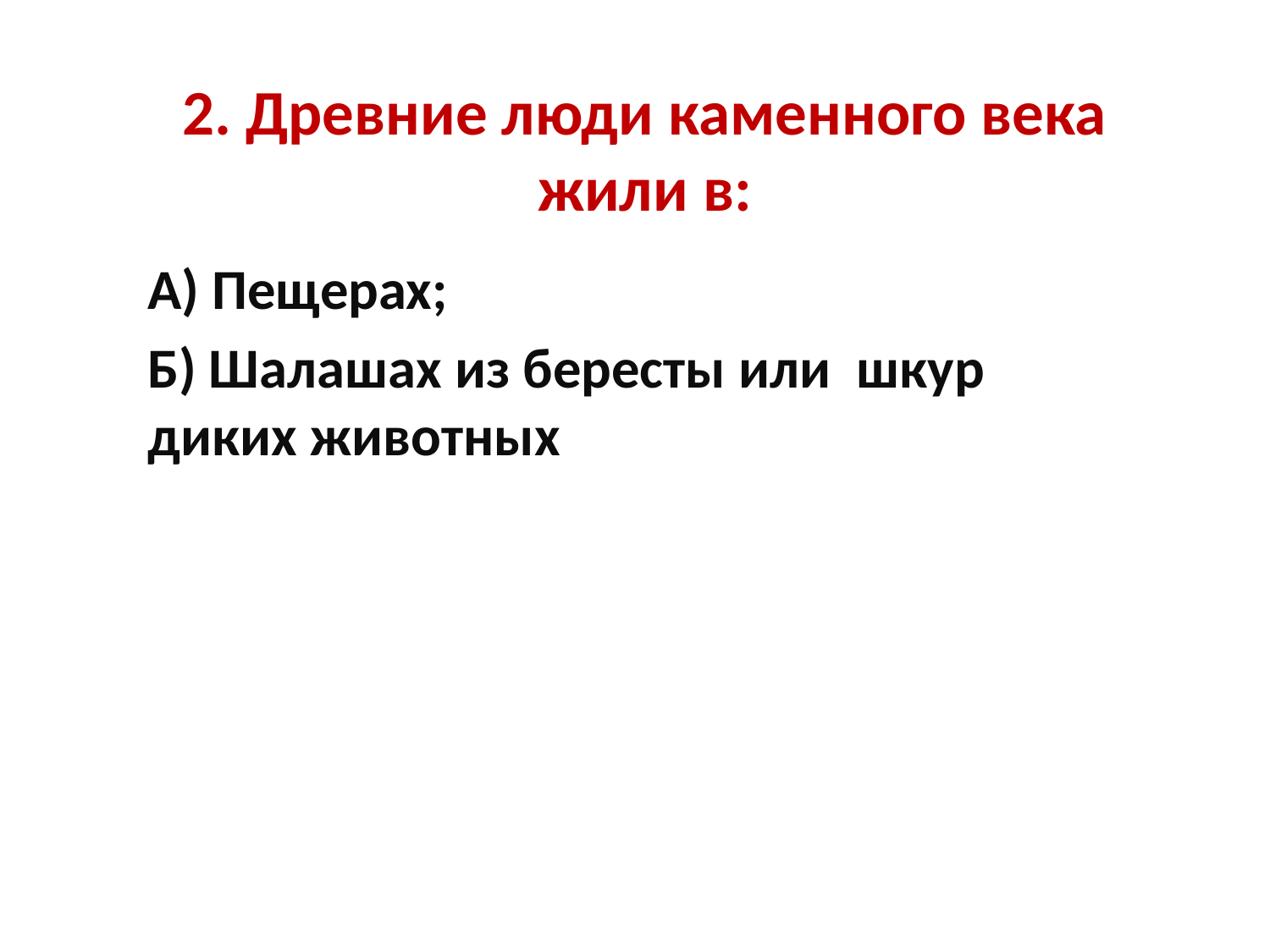

# 2. Древние люди каменного века жили в:
А) Пещерах;
Б) Шалашах из бересты или  шкур диких животных